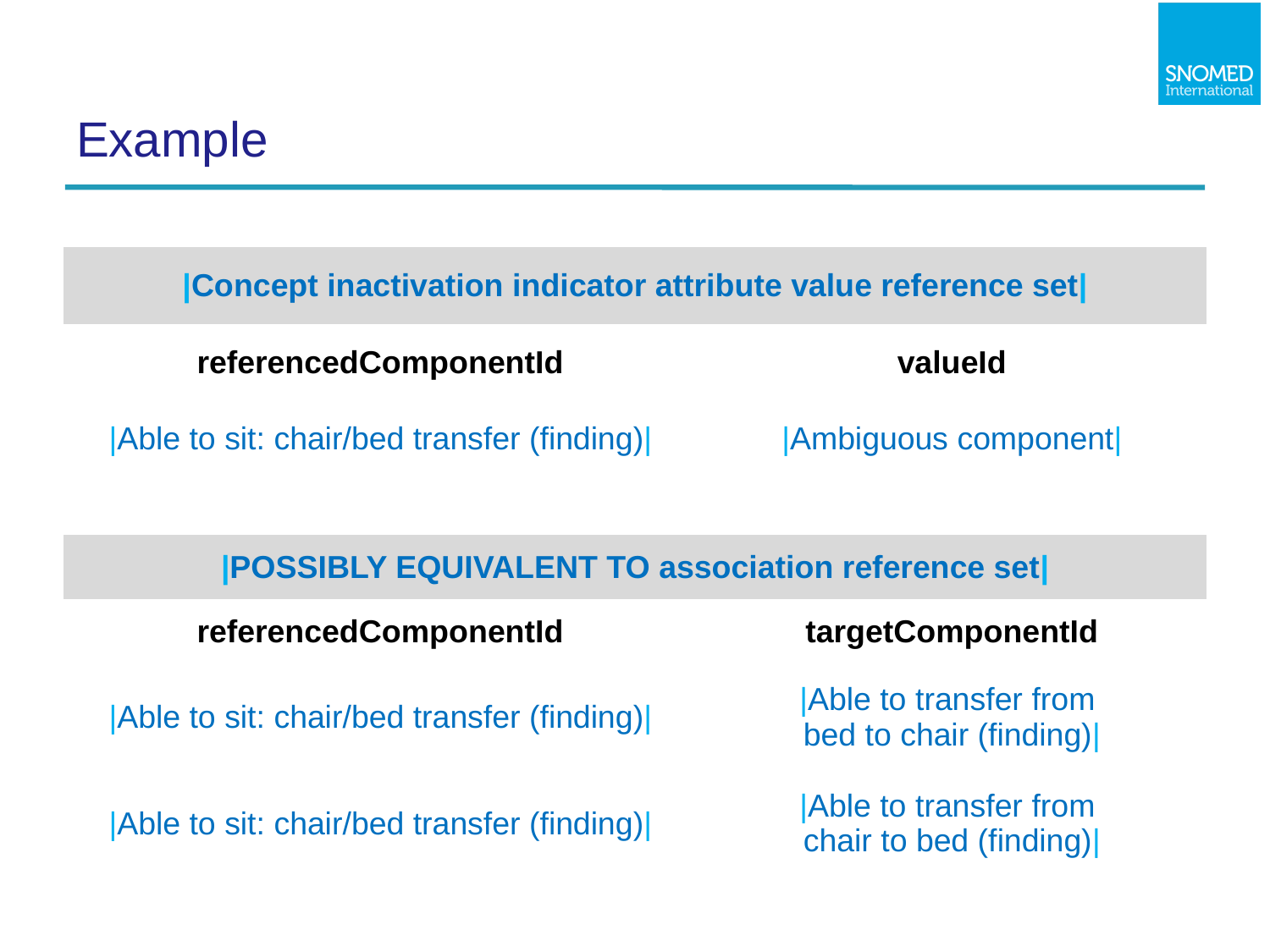

# Example
| |Concept inactivation indicator attribute value reference set| |  |
| --- | --- |
| referencedComponentId | valueId |
| |Able to sit: chair/bed transfer (finding)| | |Ambiguous component| |
| |POSSIBLY EQUIVALENT TO association reference set| |
| --- |
| |POSSIBLY EQUIVALENT TO association reference set| |  |
| --- | --- |
| referencedComponentId | targetComponentId |
| |Able to sit: chair/bed transfer (finding)| | |Able to transfer from bed to chair (finding)| |
| |Able to sit: chair/bed transfer (finding)| | |Able to transfer from chair to bed (finding)| |